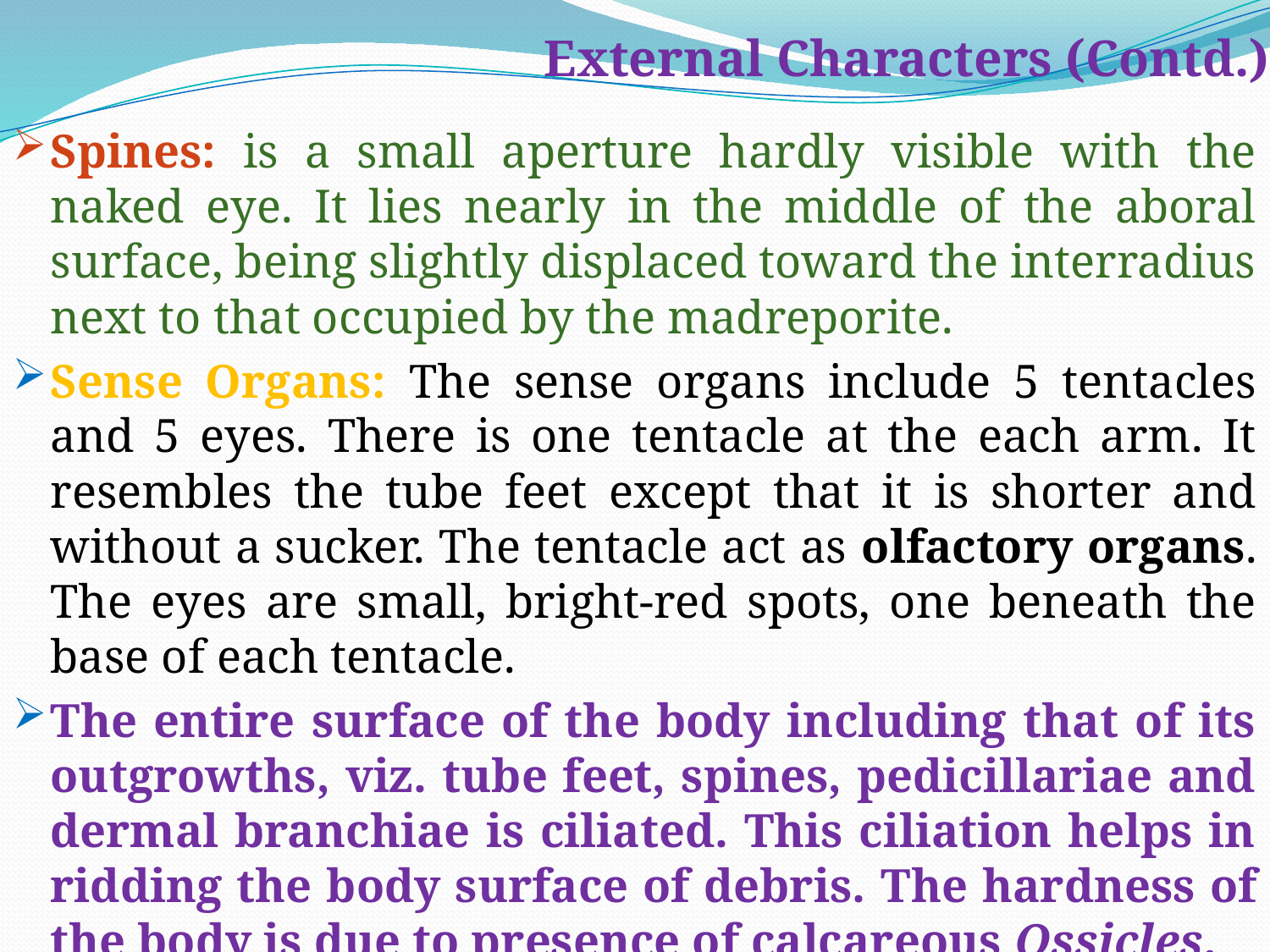

# External Characters (Contd.)
Spines: is a small aperture hardly visible with the naked eye. It lies nearly in the middle of the aboral surface, being slightly displaced toward the interradius next to that occupied by the madreporite.
Sense Organs: The sense organs include 5 tentacles and 5 eyes. There is one tentacle at the each arm. It resembles the tube feet except that it is shorter and without a sucker. The tentacle act as olfactory organs. The eyes are small, bright-red spots, one beneath the base of each tentacle.
The entire surface of the body including that of its outgrowths, viz. tube feet, spines, pedicillariae and dermal branchiae is ciliated. This ciliation helps in ridding the body surface of debris. The hardness of the body is due to presence of calcareous Ossicles.